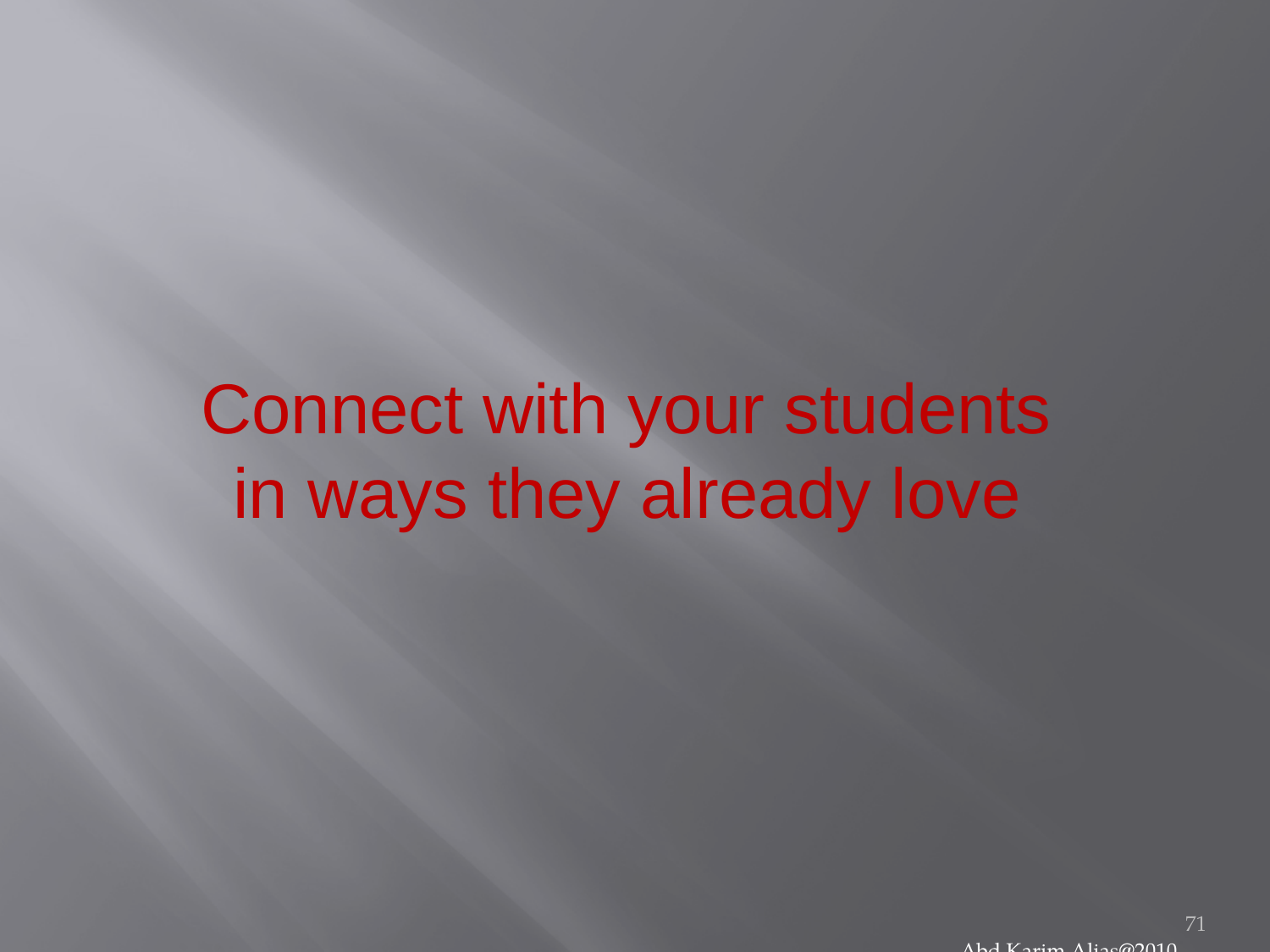

Connect with your students in ways they already love
71
Abd Karim Alias@2010